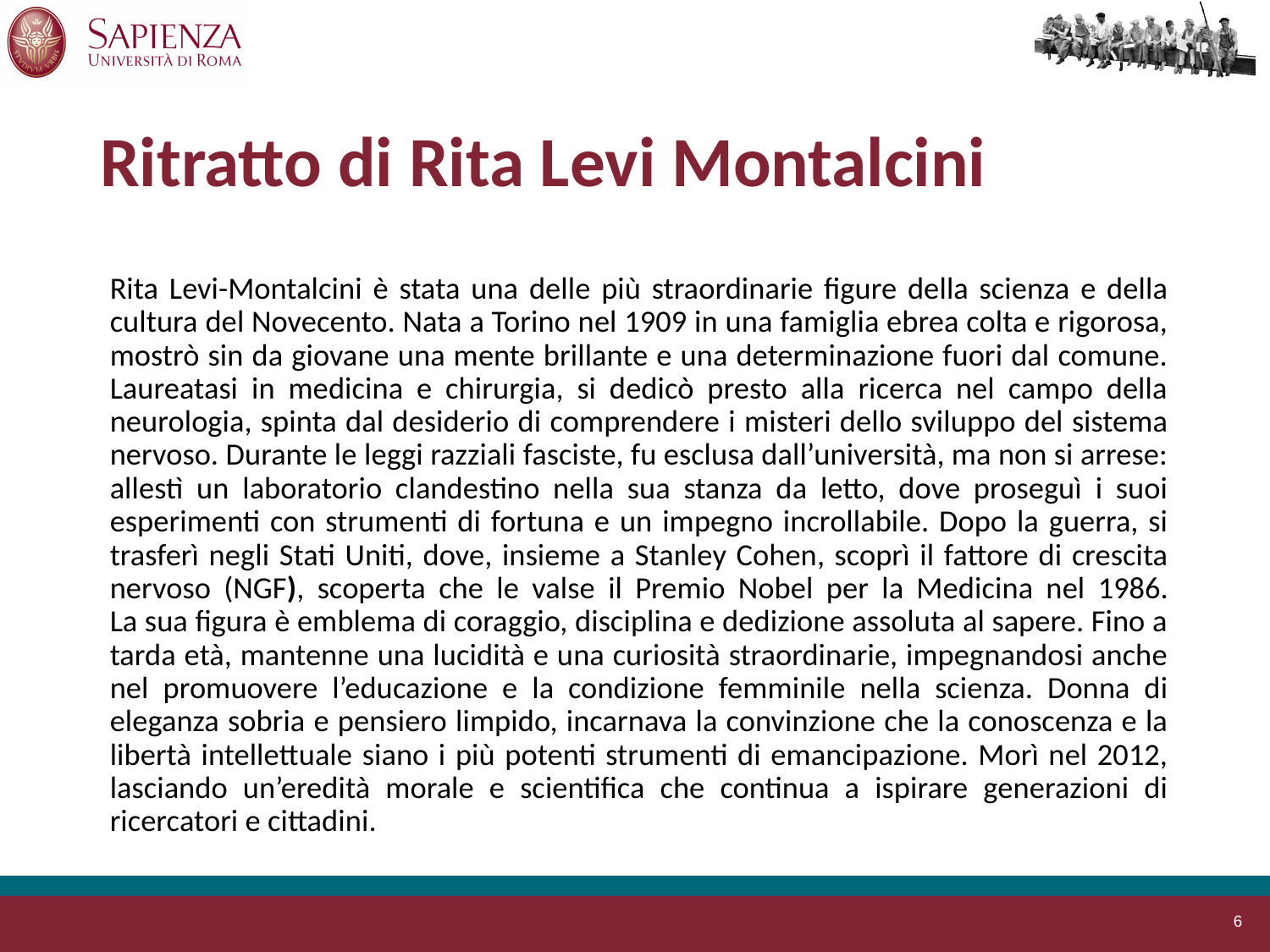

# Ritratto di Rita Levi Montalcini
Rita Levi-Montalcini è stata una delle più straordinarie figure della scienza e della cultura del Novecento. Nata a Torino nel 1909 in una famiglia ebrea colta e rigorosa, mostrò sin da giovane una mente brillante e una determinazione fuori dal comune. Laureatasi in medicina e chirurgia, si dedicò presto alla ricerca nel campo della neurologia, spinta dal desiderio di comprendere i misteri dello sviluppo del sistema nervoso. Durante le leggi razziali fasciste, fu esclusa dall’università, ma non si arrese: allestì un laboratorio clandestino nella sua stanza da letto, dove proseguì i suoi esperimenti con strumenti di fortuna e un impegno incrollabile. Dopo la guerra, si trasferì negli Stati Uniti, dove, insieme a Stanley Cohen, scoprì il fattore di crescita nervoso (NGF), scoperta che le valse il Premio Nobel per la Medicina nel 1986.
La sua figura è emblema di coraggio, disciplina e dedizione assoluta al sapere. Fino a tarda età, mantenne una lucidità e una curiosità straordinarie, impegnandosi anche nel promuovere l’educazione e la condizione femminile nella scienza. Donna di eleganza sobria e pensiero limpido, incarnava la convinzione che la conoscenza e la libertà intellettuale siano i più potenti strumenti di emancipazione. Morì nel 2012, lasciando un’eredità morale e scientifica che continua a ispirare generazioni di ricercatori e cittadini.
6